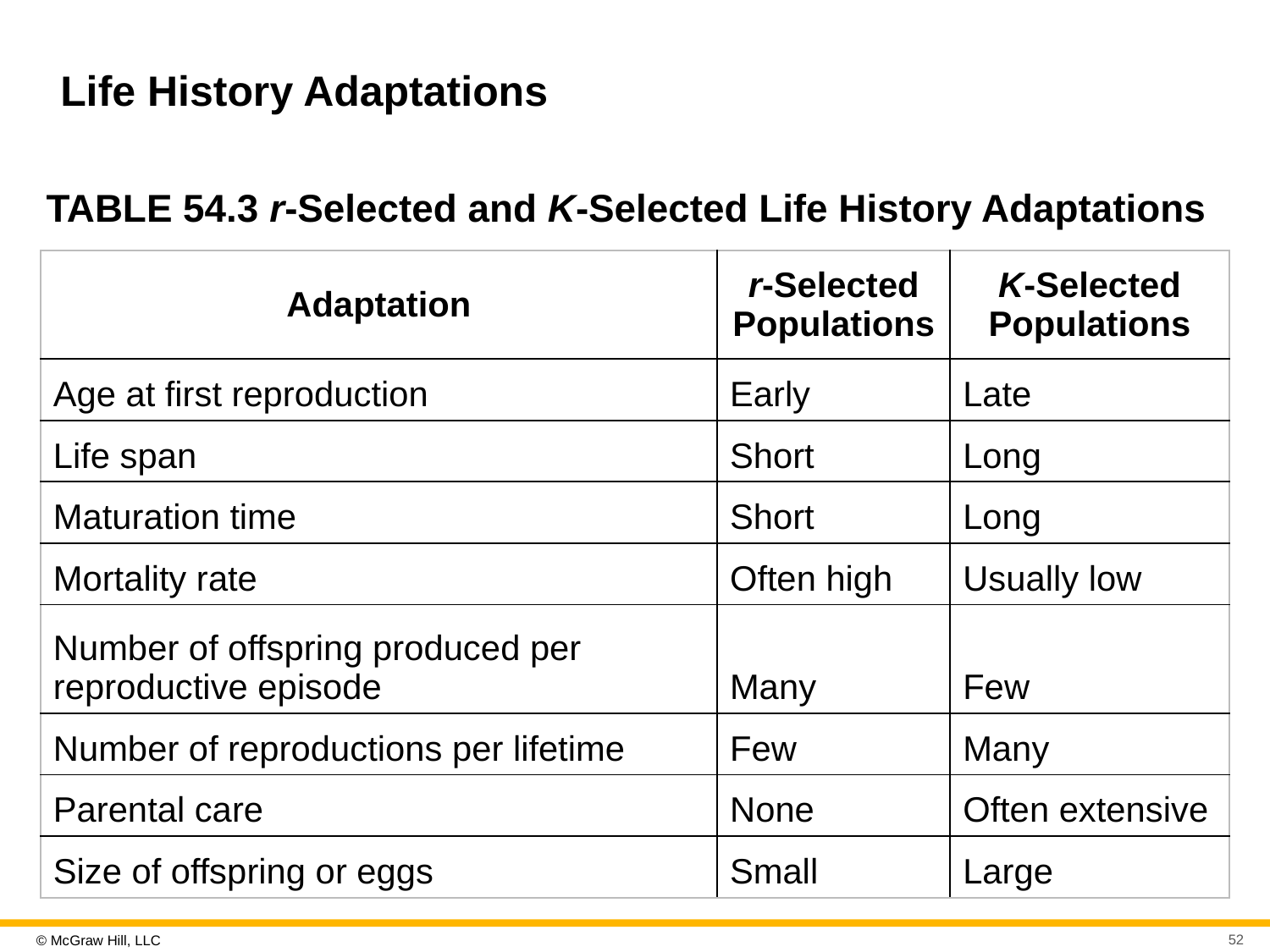

# Life History Adaptations
TABLE 54.3 r-Selected and K-Selected Life History Adaptations
| Adaptation | r-Selected Populations | K-Selected Populations |
| --- | --- | --- |
| Age at first reproduction | Early | Late |
| Life span | Short | Long |
| Maturation time | Short | Long |
| Mortality rate | Often high | Usually low |
| Number of offspring produced per reproductive episode | Many | Few |
| Number of reproductions per lifetime | Few | Many |
| Parental care | None | Often extensive |
| Size of offspring or eggs | Small | Large |
52